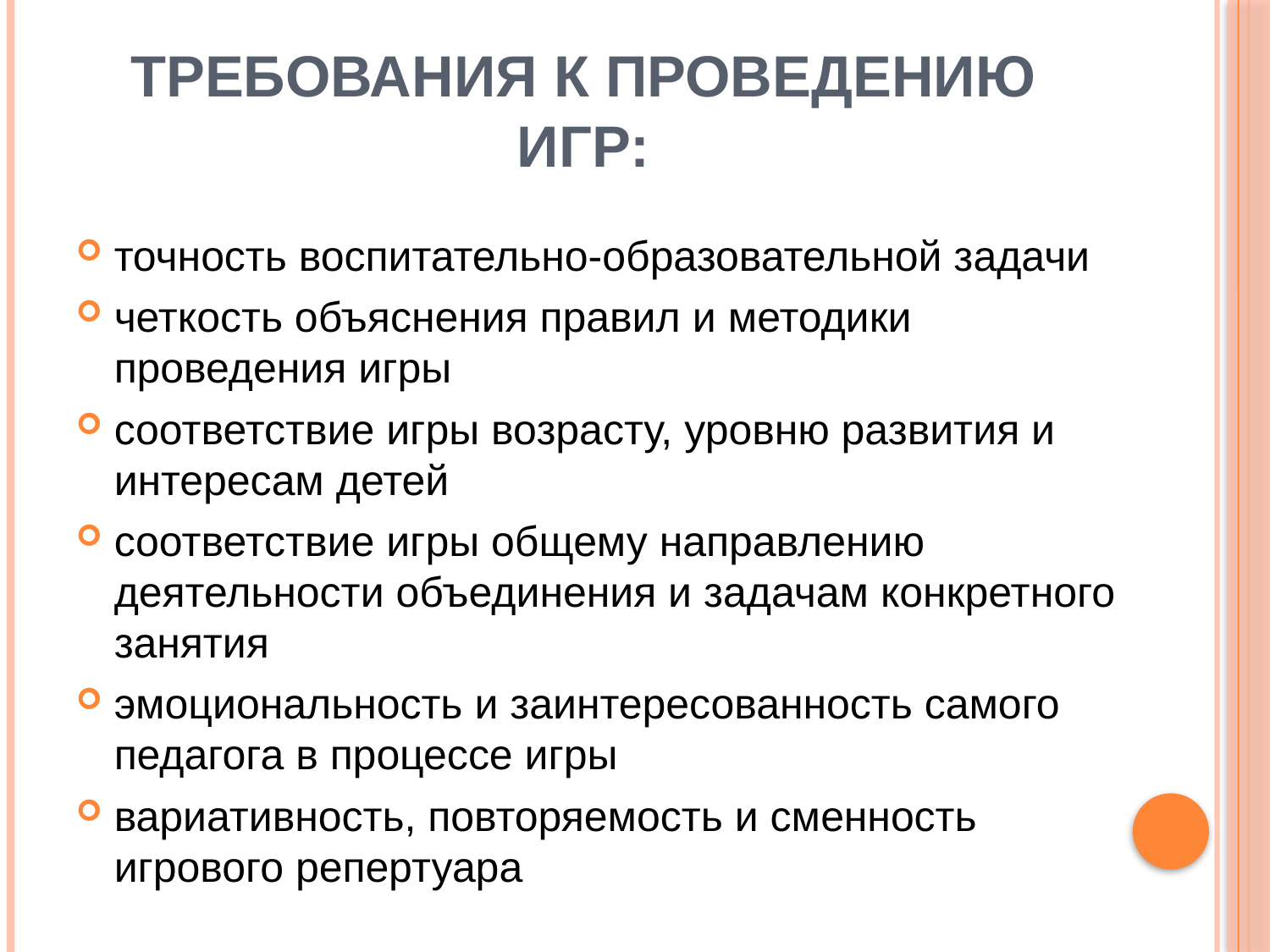

# ТРЕБОВАНИЯ К ПРОВЕДЕНИЮ ИГР:
точность воспитательно-образовательной задачи
четкость объяснения правил и методики проведения игры
соответствие игры возрасту, уровню развития и интересам детей
соответствие игры общему направлению деятельности объединения и задачам конкретного занятия
эмоциональность и заинтересованность самого педагога в процессе игры
вариативность, повторяемость и сменность игрового репертуара